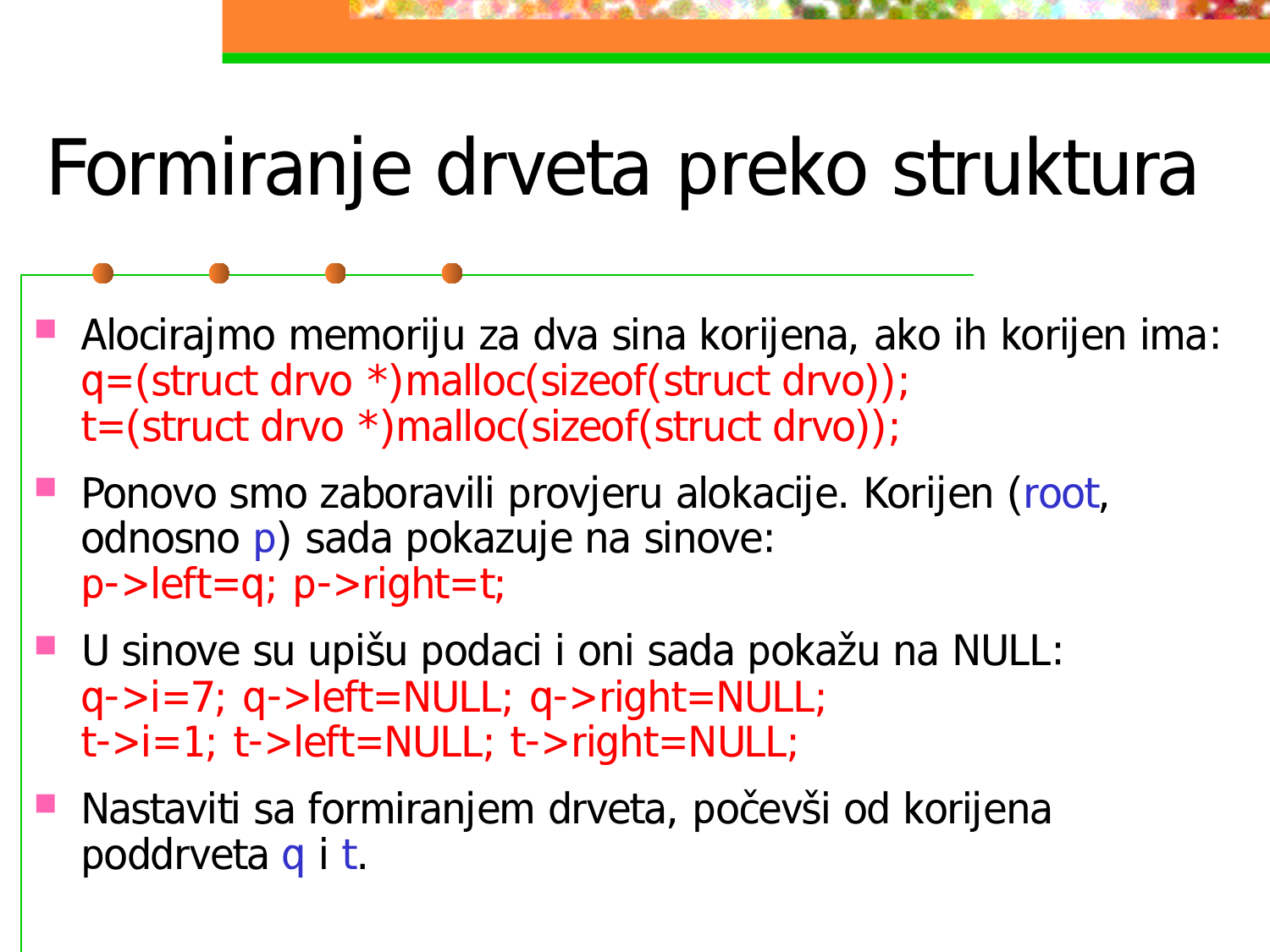

# Formiranje drveta preko struktura
Alocirajmo memoriju za dva sina korijena, ako ih korijen ima:
q=(struct drvo *)malloc(sizeof(struct drvo));
t=(struct drvo *)malloc(sizeof(struct drvo));
Ponovo smo zaboravili provjeru alokacije. Korijen (root, odnosno p) sada pokazuje na sinove:
p->left=q; p->right=t;
U sinove su upišu podaci i oni sada pokažu na NULL:
q->i=7; q->left=NULL; q->right=NULL;
t->i=1; t->left=NULL; t->right=NULL;
Nastaviti sa formiranjem drveta, počevši od korijena poddrveta q i t.